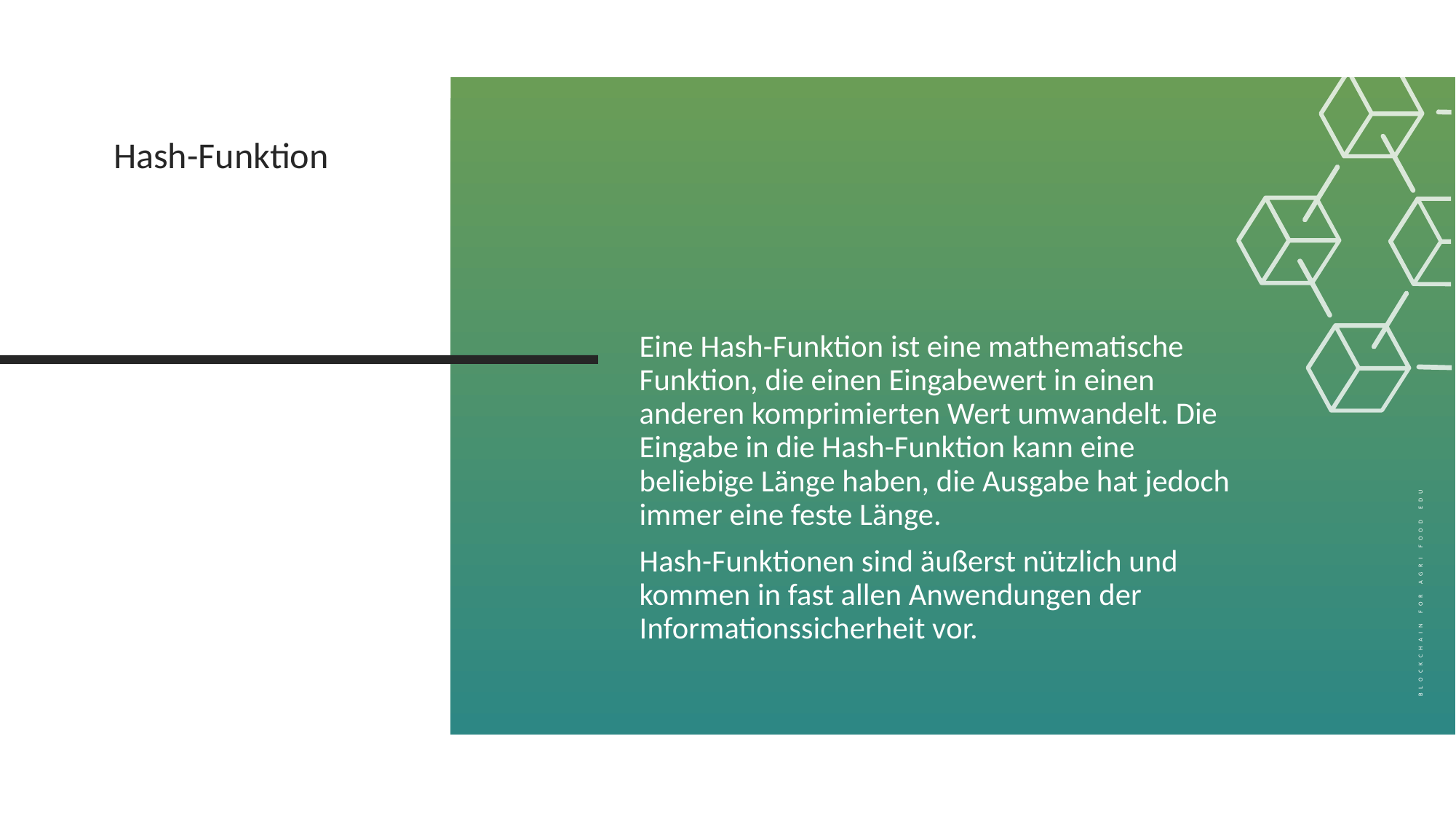

Hash-Funktion
Eine Hash-Funktion ist eine mathematische Funktion, die einen Eingabewert in einen anderen komprimierten Wert umwandelt. Die Eingabe in die Hash-Funktion kann eine beliebige Länge haben, die Ausgabe hat jedoch immer eine feste Länge.
Hash-Funktionen sind äußerst nützlich und kommen in fast allen Anwendungen der Informationssicherheit vor.